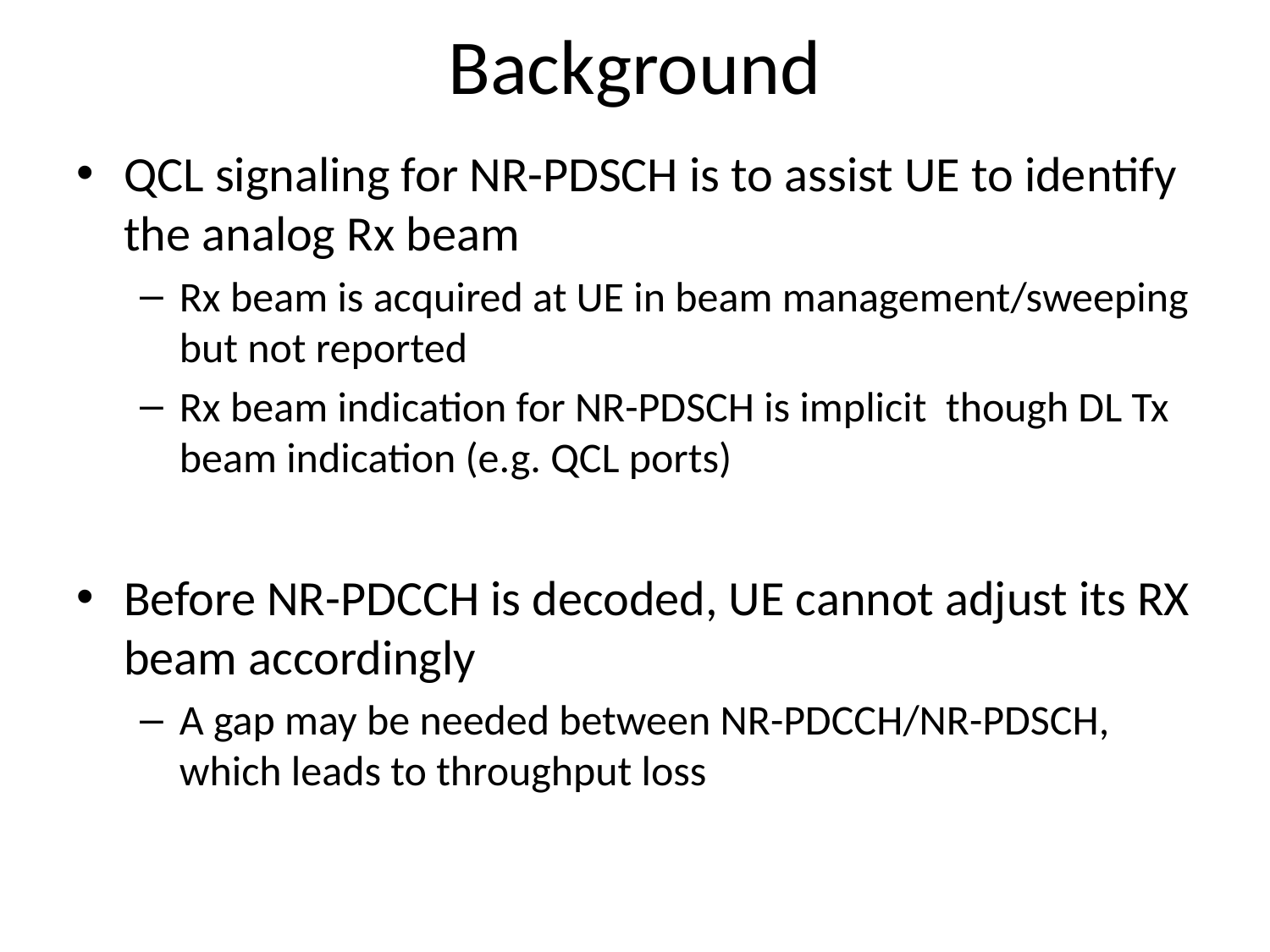

# Background
QCL signaling for NR-PDSCH is to assist UE to identify the analog Rx beam
Rx beam is acquired at UE in beam management/sweeping but not reported
Rx beam indication for NR-PDSCH is implicit  though DL Tx beam indication (e.g. QCL ports)

Before NR-PDCCH is decoded, UE cannot adjust its RX beam accordingly
A gap may be needed between NR-PDCCH/NR-PDSCH, which leads to throughput loss